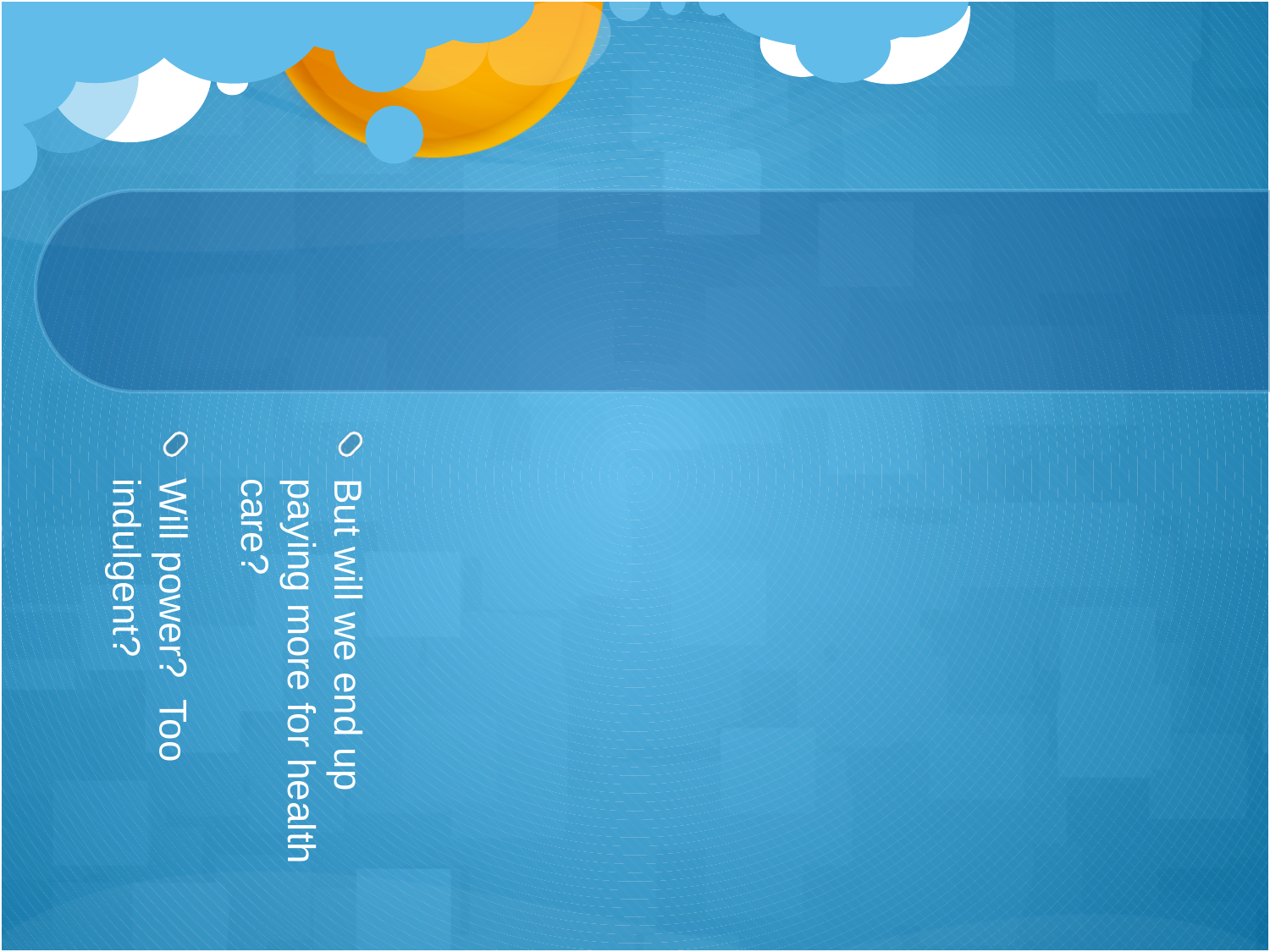

But will we end up paying more for health care?
Will power?  Too indulgent?